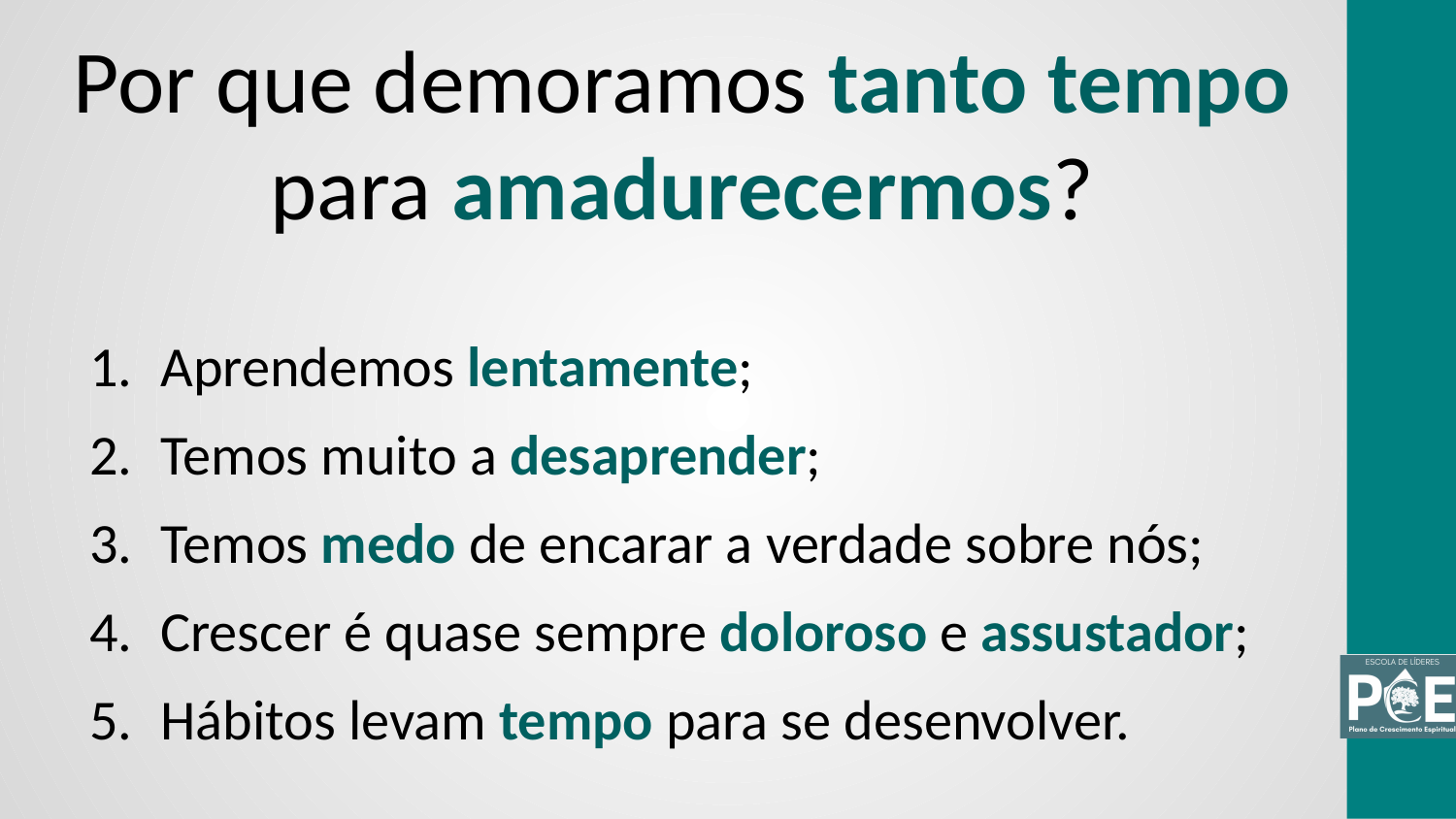

Por que demoramos tanto tempo para amadurecermos?
Aprendemos lentamente;
Temos muito a desaprender;
Temos medo de encarar a verdade sobre nós;
Crescer é quase sempre doloroso e assustador;
Hábitos levam tempo para se desenvolver.